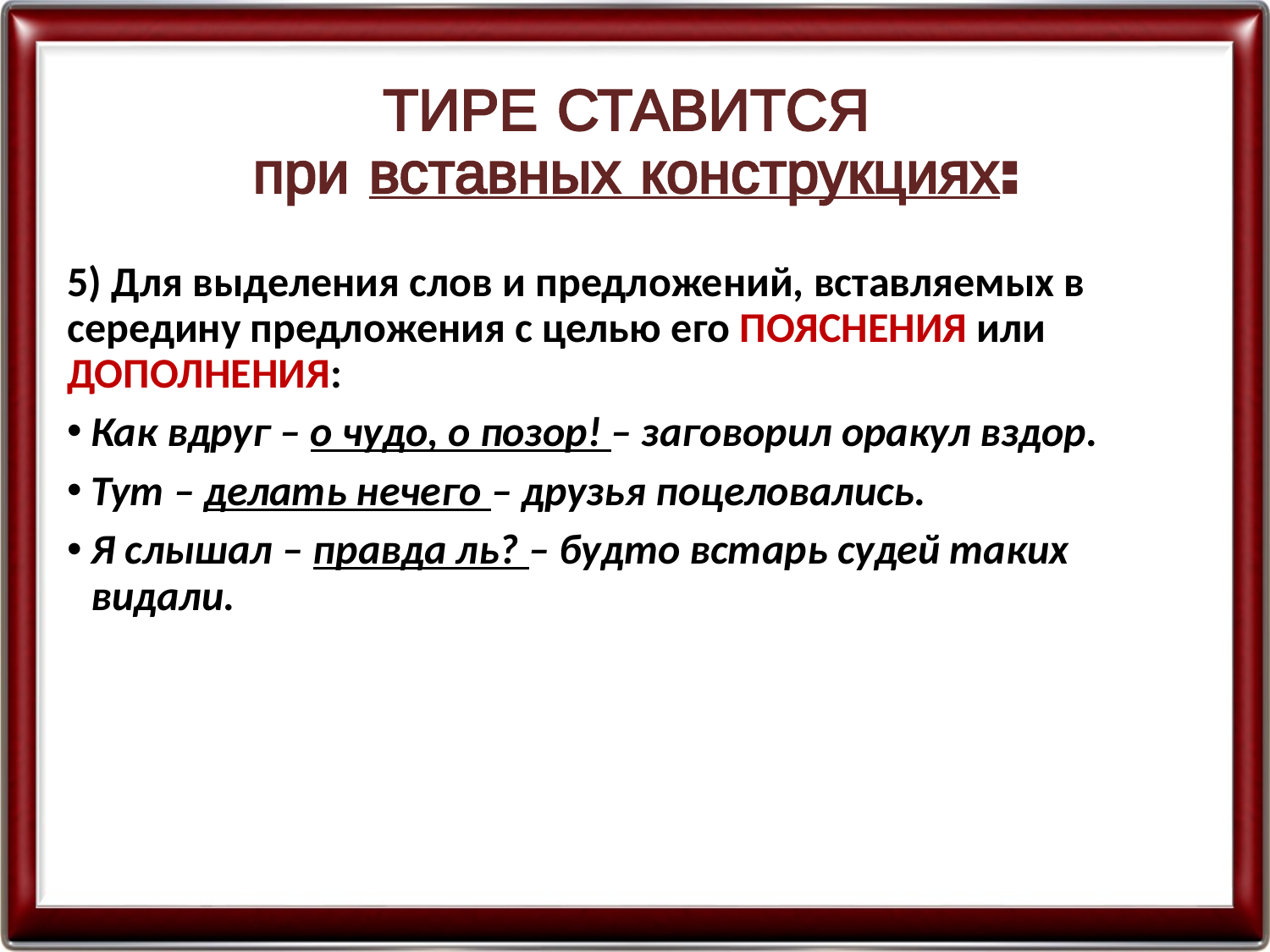

# ТИРЕ СТАВИТСЯ при вставных конструкциях:
5) Для выделения слов и предложений, вставляемых в середину предложения с целью его ПОЯСНЕНИЯ или ДОПОЛНЕНИЯ:
Как вдруг – о чудо, о позор! – заговорил оракул вздор.
Тут – делать нечего – друзья поцеловались.
Я слышал – правда ль? – будто встарь судей таких видали.